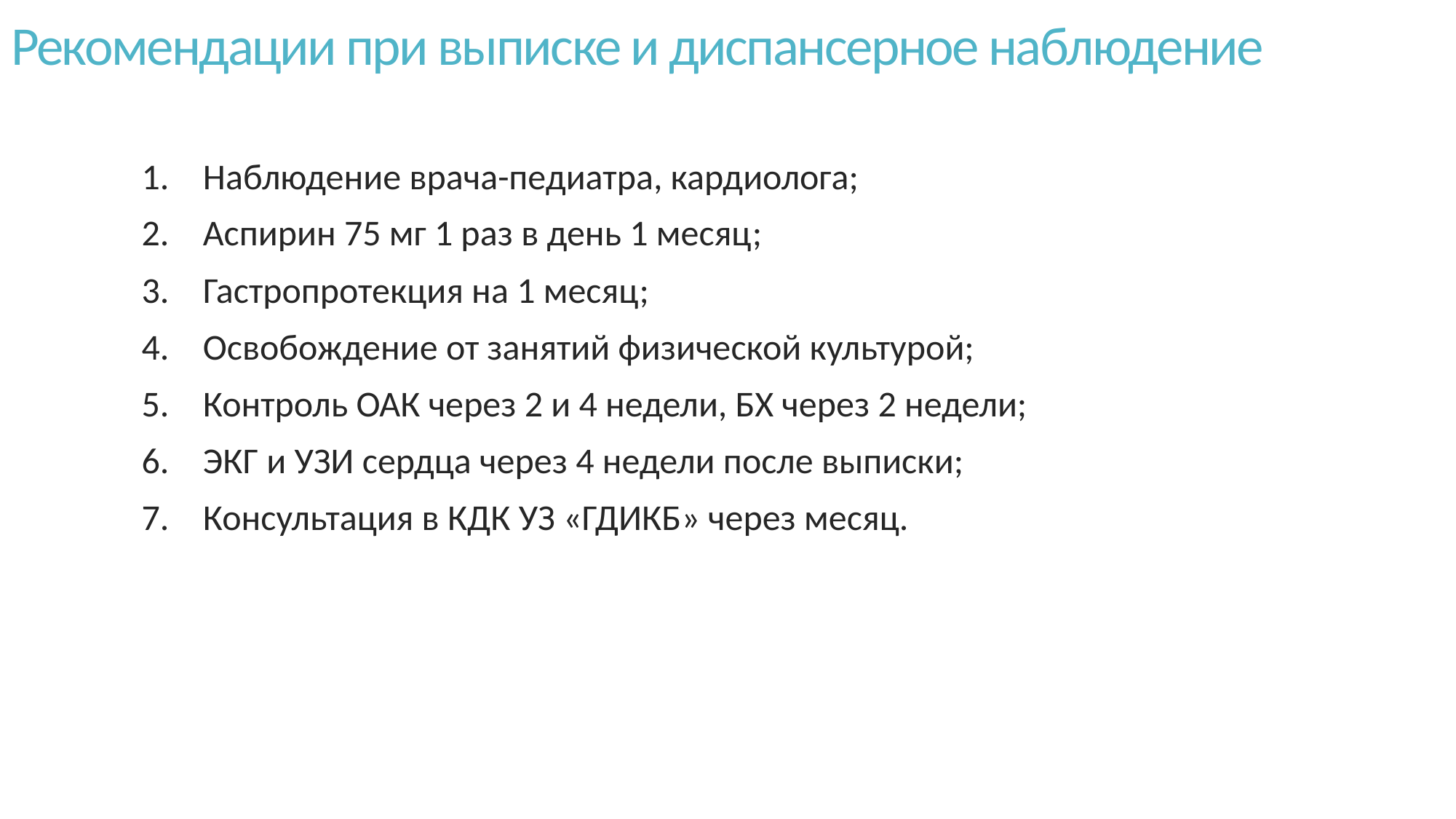

# Рекомендации при выписке и диспансерное наблюдение
Наблюдение врача-педиатра, кардиолога;
Аспирин 75 мг 1 раз в день 1 месяц;
Гастропротекция на 1 месяц;
Освобождение от занятий физической культурой;
Контроль ОАК через 2 и 4 недели, БХ через 2 недели;
ЭКГ и УЗИ сердца через 4 недели после выписки;
Консультация в КДК УЗ «ГДИКБ» через месяц.